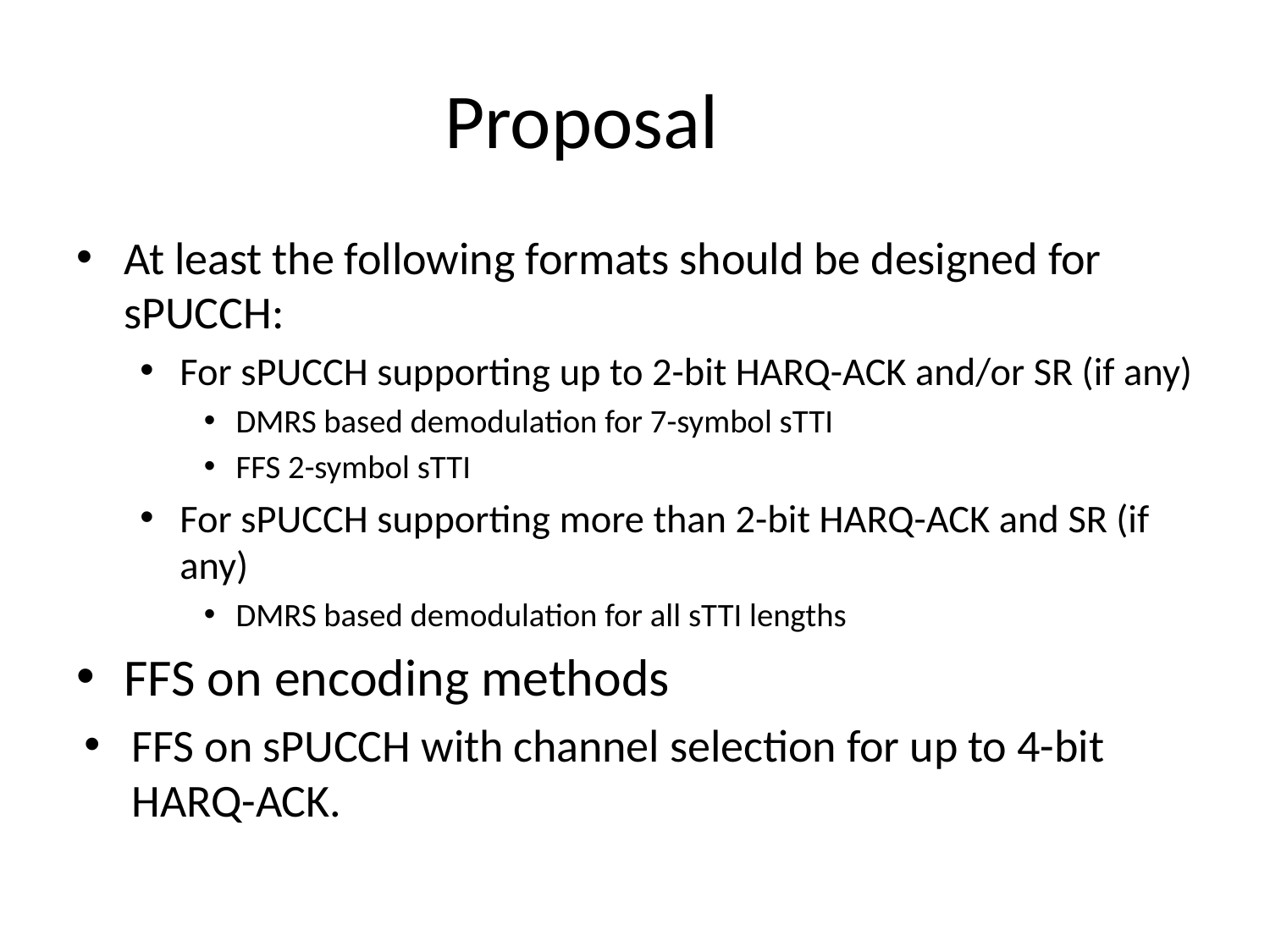

# Proposal
At least the following formats should be designed for sPUCCH:
For sPUCCH supporting up to 2-bit HARQ-ACK and/or SR (if any)
DMRS based demodulation for 7-symbol sTTI
FFS 2-symbol sTTI
For sPUCCH supporting more than 2-bit HARQ-ACK and SR (if any)
DMRS based demodulation for all sTTI lengths
FFS on encoding methods
FFS on sPUCCH with channel selection for up to 4-bit HARQ-ACK.